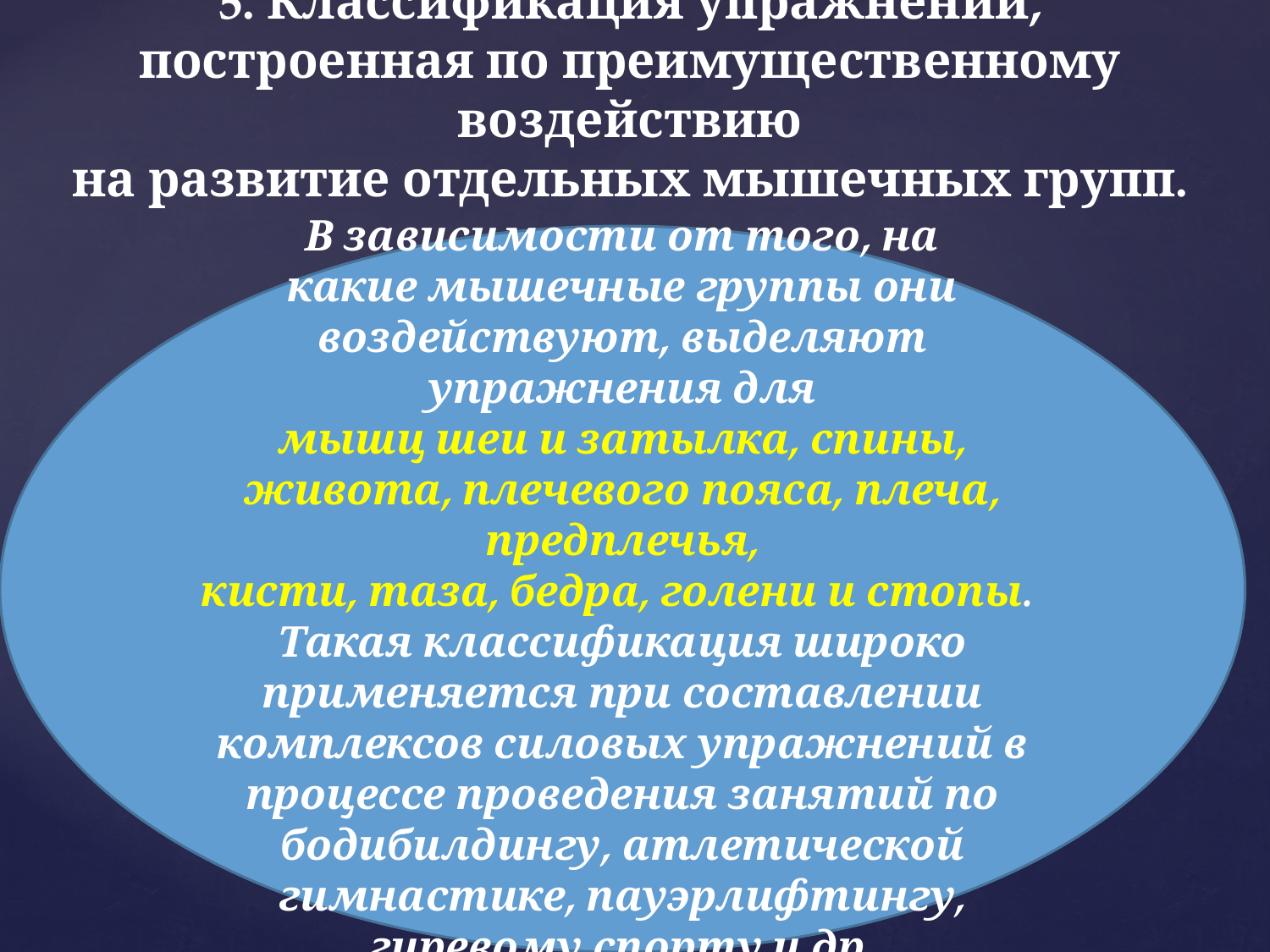

# 5. Классификация упражнений, построенная по преимущественному воздействию на развитие отдельных мышечных групп.
В зависимости от того, на
какие мышечные группы они воздействуют, выделяют упражнения для
мышц шеи и затылка, спины, живота, плечевого пояса, плеча, предплечья,
кисти, таза, бедра, голени и стопы.
Такая классификация широко применяется при составлении комплексов силовых упражнений в процессе проведения занятий по бодибилдингу, атлетической гимнастике, пауэрлифтингу,
гиревому спорту и др.